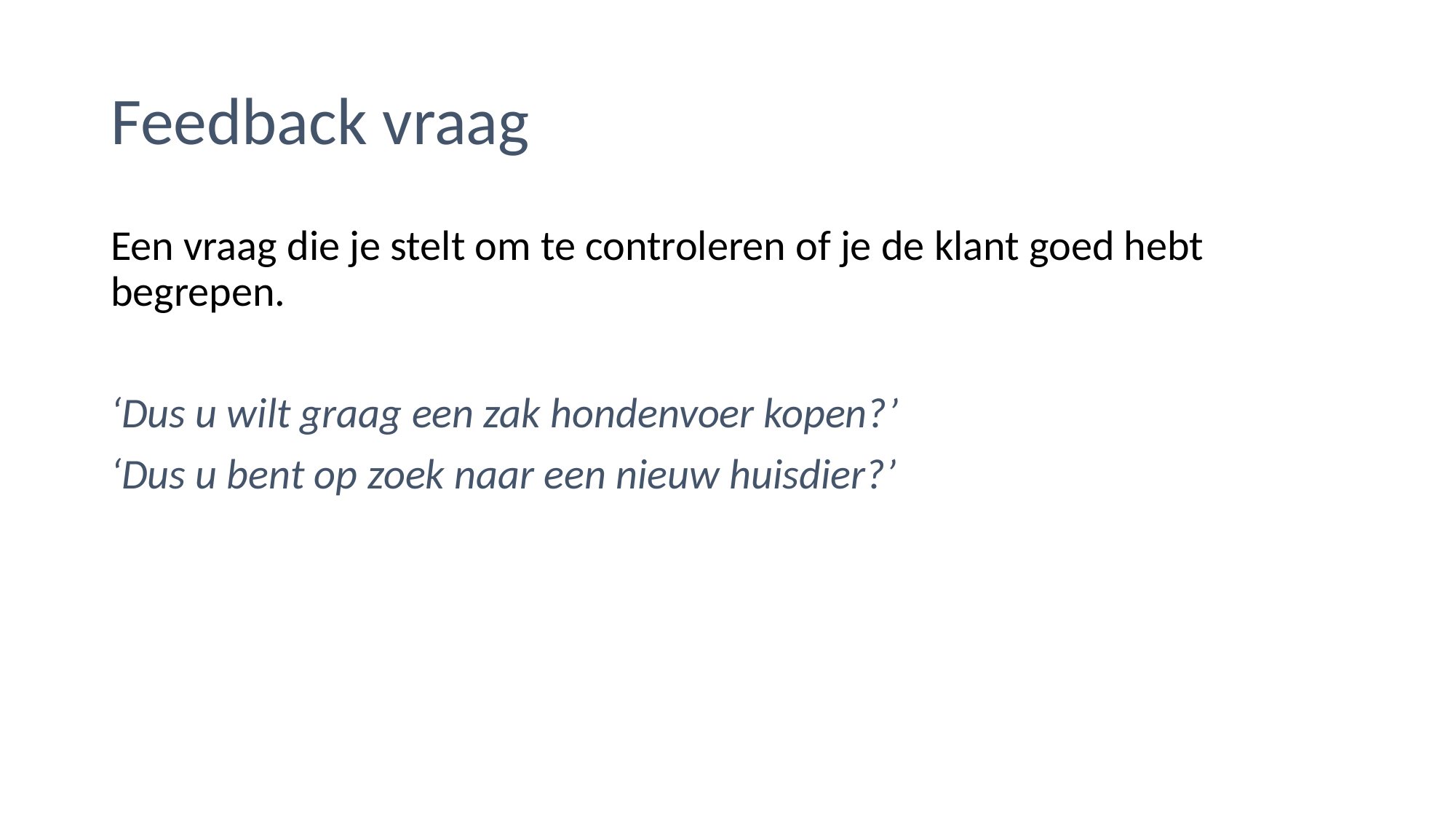

# Feedback vraag
Een vraag die je stelt om te controleren of je de klant goed hebt begrepen.

‘Dus u wilt graag een zak hondenvoer kopen?’
‘Dus u bent op zoek naar een nieuw huisdier?’